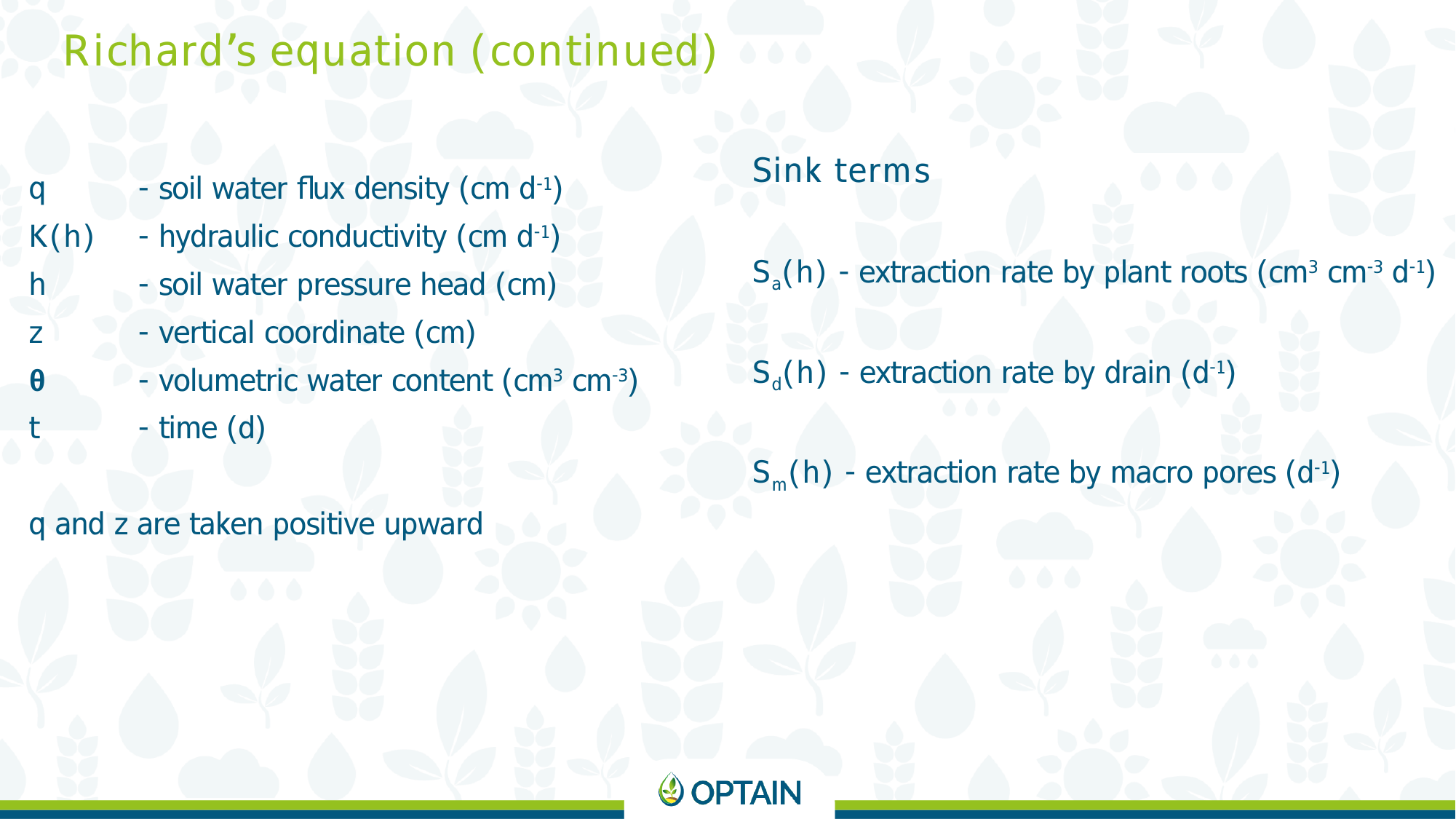

Richard’s equation (continued)
Sink terms

Sa(h) - extraction rate by plant roots (cm3 cm-3 d-1)

Sd(h) - extraction rate by drain (d-1)

Sm(h) - extraction rate by macro pores (d-1)

q 	- soil water flux density (cm d-1)
K(h)	- hydraulic conductivity (cm d-1)
h 	- soil water pressure head (cm)
z 	- vertical coordinate (cm)
θ 	- volumetric water content (cm3 cm-3)
t 	- time (d)

q and z are taken positive upward